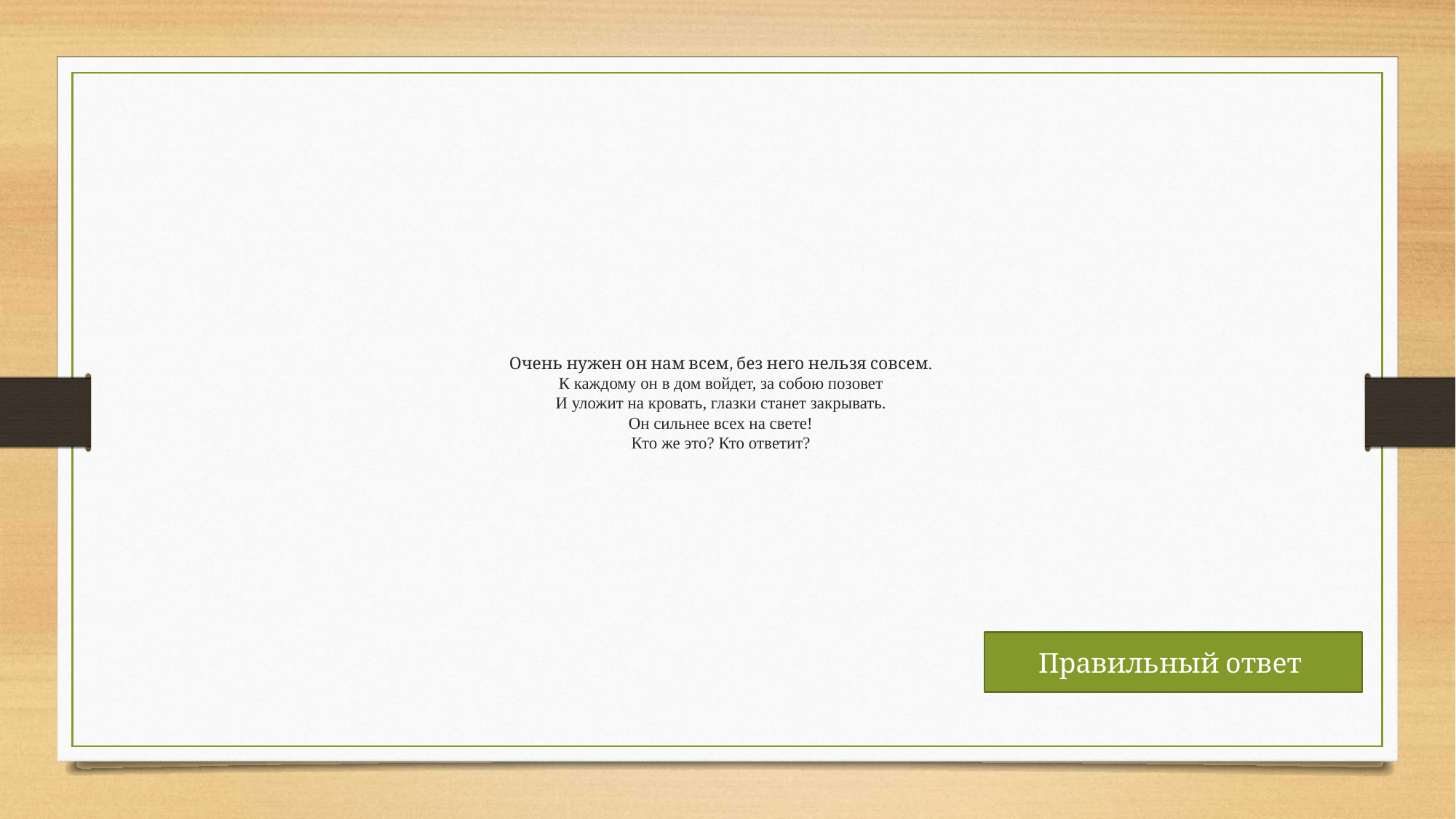

# Очень нужен он нам всем, без него нельзя совсем. К каждому он в дом войдет, за собою позовет И уложит на кровать, глазки станет закрывать. Он сильнее всех на свете! Кто же это? Кто ответит?